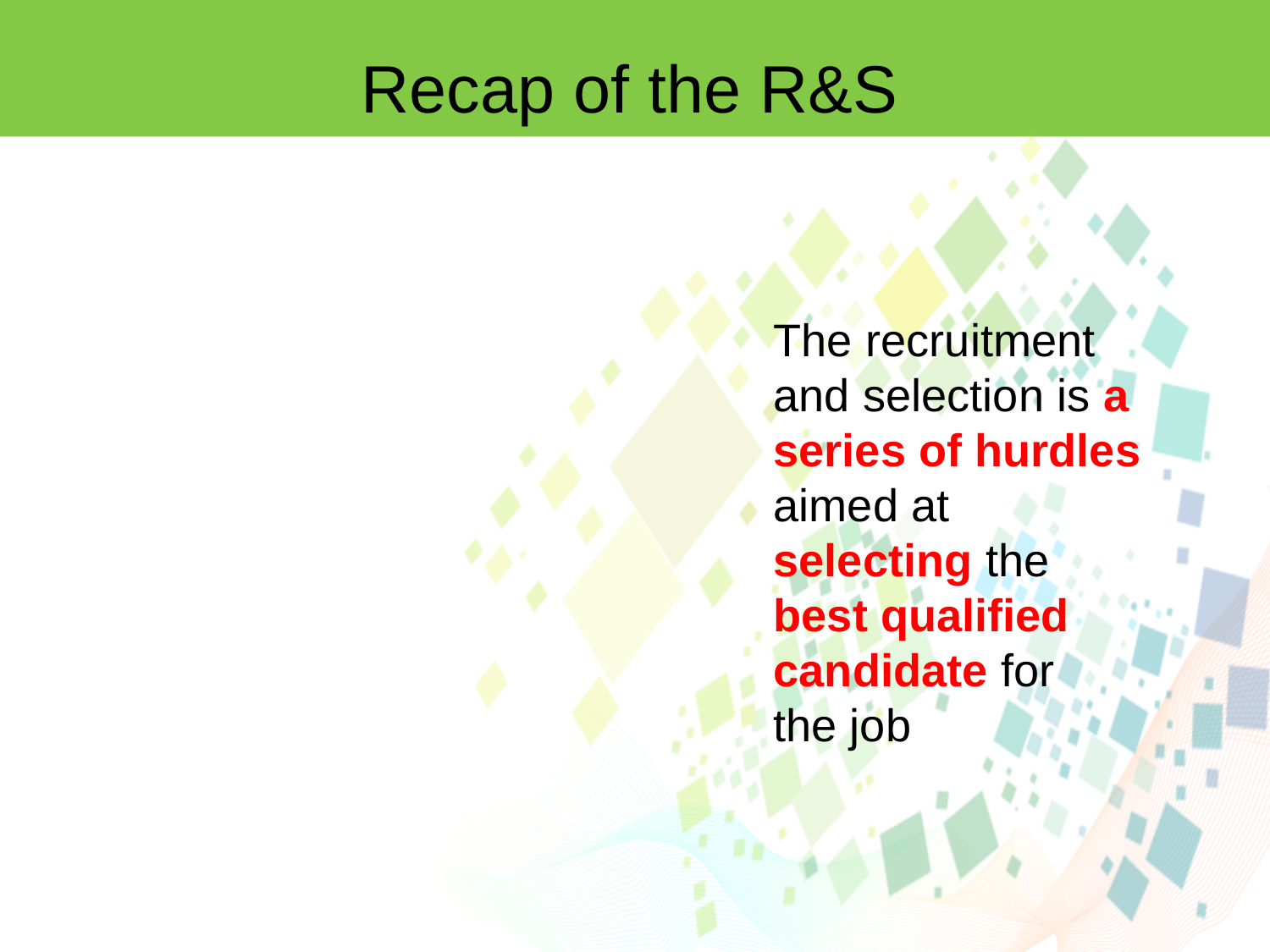

Recap of the R&S
The recruitment and selection is a
series of hurdles aimed at selecting the best qualified candidate for
the job